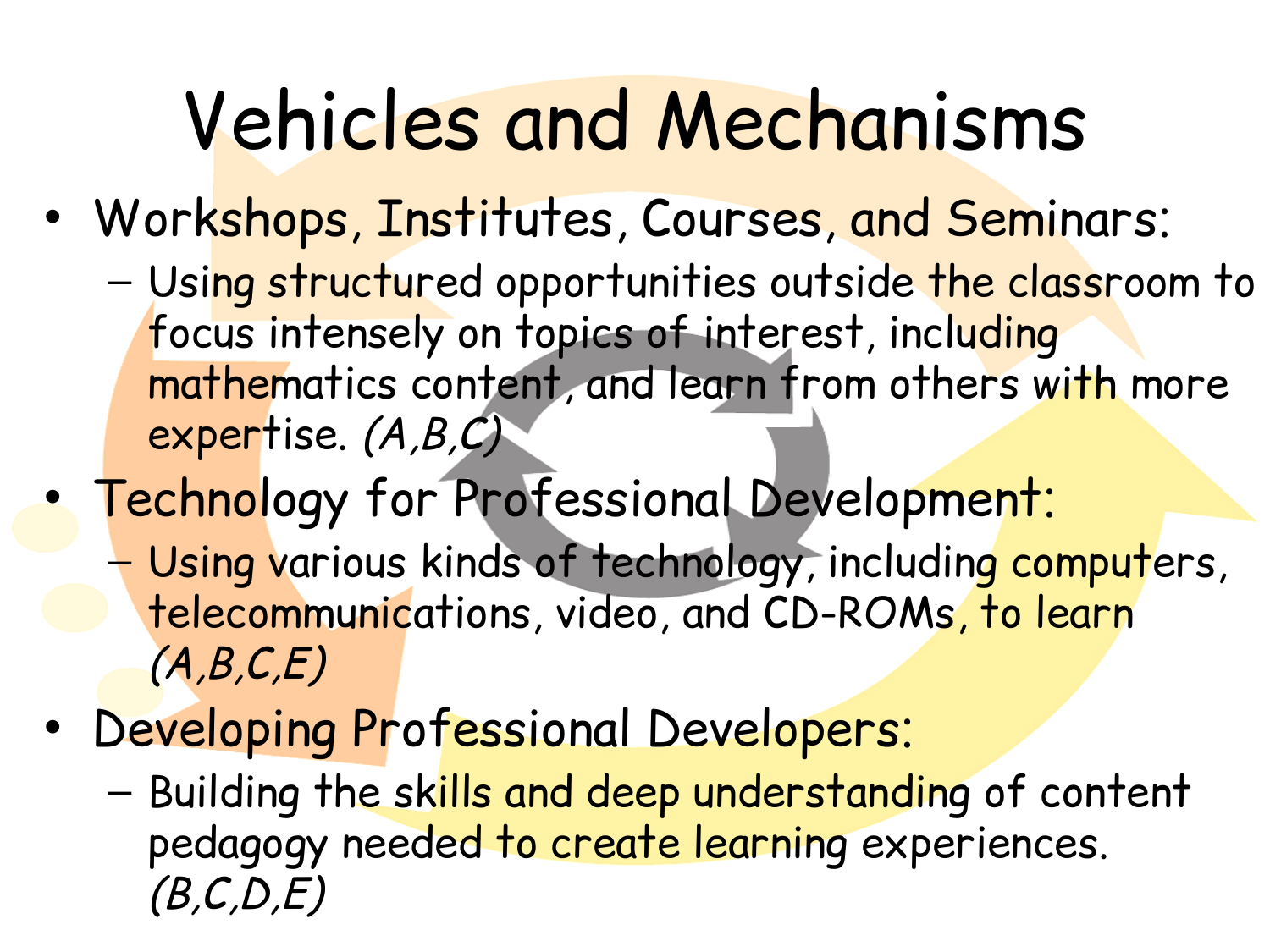

# Vehicles and Mechanisms
Workshops, Institutes, Courses, and Seminars:
Using structured opportunities outside the classroom to focus intensely on topics of interest, including mathematics content, and learn from others with more expertise. (A,B,C)
Technology for Professional Development:
Using various kinds of technology, including computers, telecommunications, video, and CD-ROMs, to learn (A,B,C,E)
Developing Professional Developers:
Building the skills and deep understanding of content pedagogy needed to create learning experiences. (B,C,D,E)